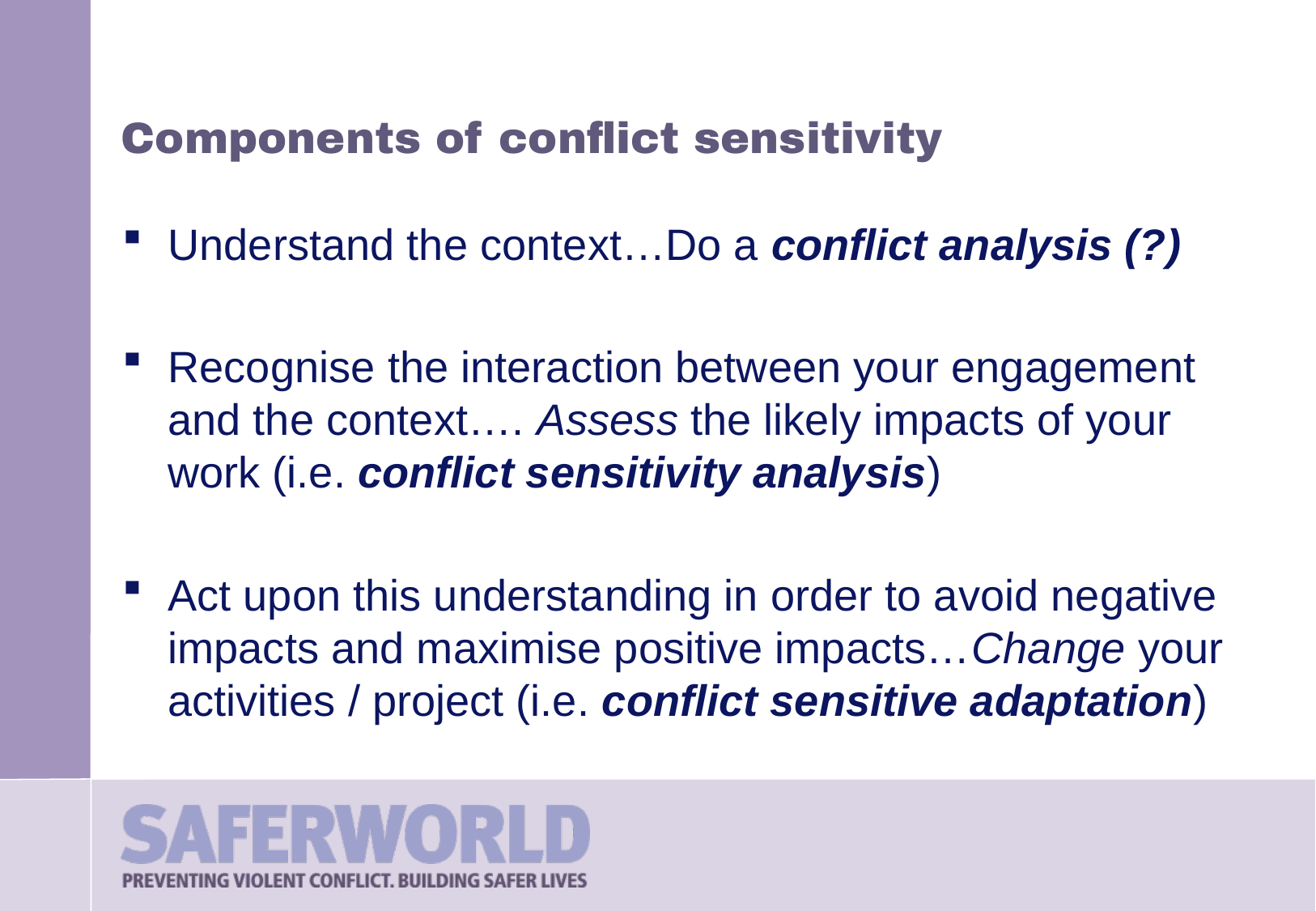

# Components of conflict sensitivity
Understand the context…Do a conflict analysis (?)

Recognise the interaction between your engagement and the context…. Assess the likely impacts of your work (i.e. conflict sensitivity analysis)

Act upon this understanding in order to avoid negative impacts and maximise positive impacts…Change your activities / project (i.e. conflict sensitive adaptation)